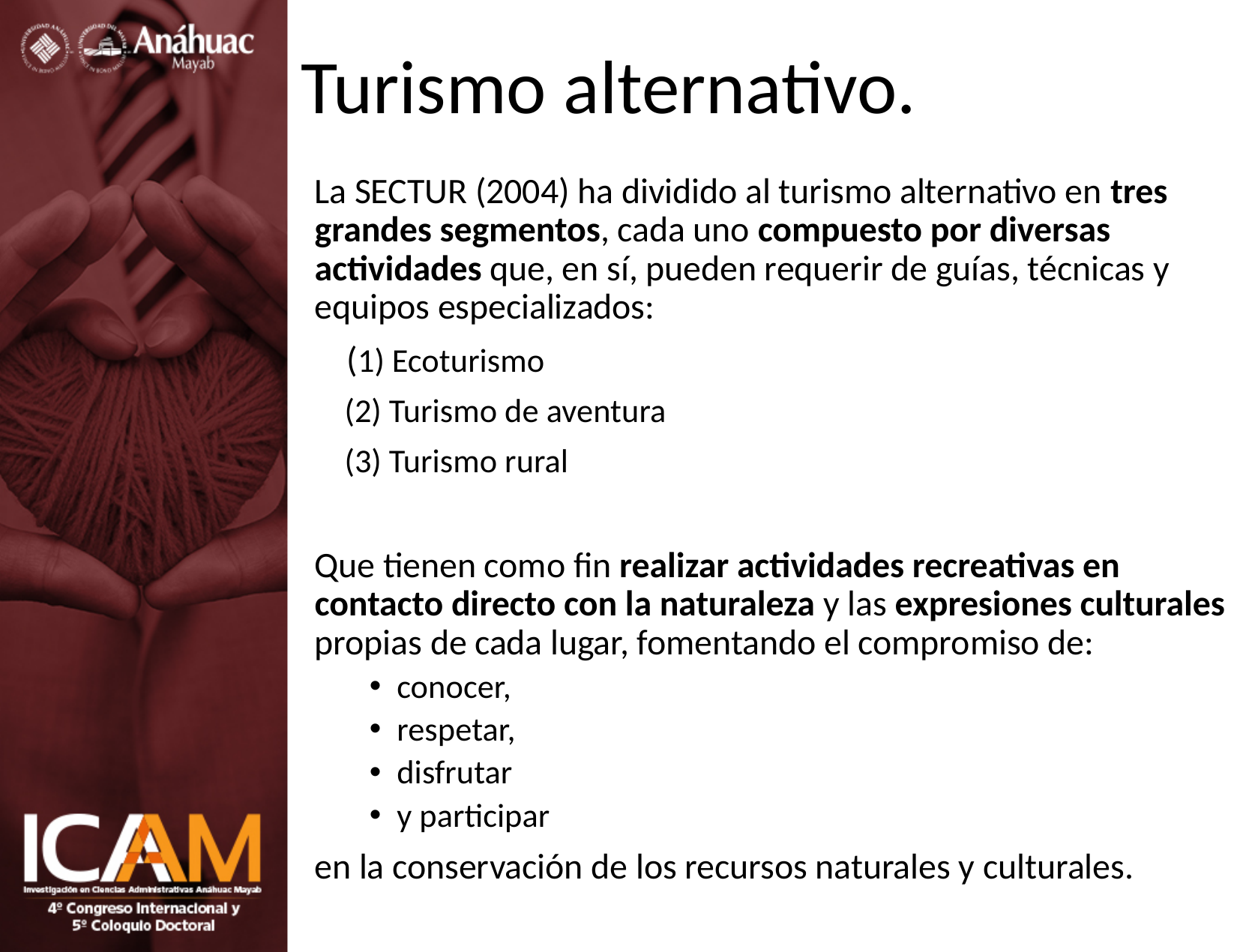

# Turismo alternativo.
La SECTUR (2004) ha dividido al turismo alternativo en tres grandes segmentos, cada uno compuesto por diversas actividades que, en sí, pueden requerir de guías, técnicas y equipos especializados:
    (1) Ecoturismo
    (2) Turismo de aventura
    (3) Turismo rural

Que tienen como fin realizar actividades recreativas en contacto directo con la naturaleza y las expresiones culturales propias de cada lugar, fomentando el compromiso de:
conocer,
respetar,
disfrutar
y participar
en la conservación de los recursos naturales y culturales.